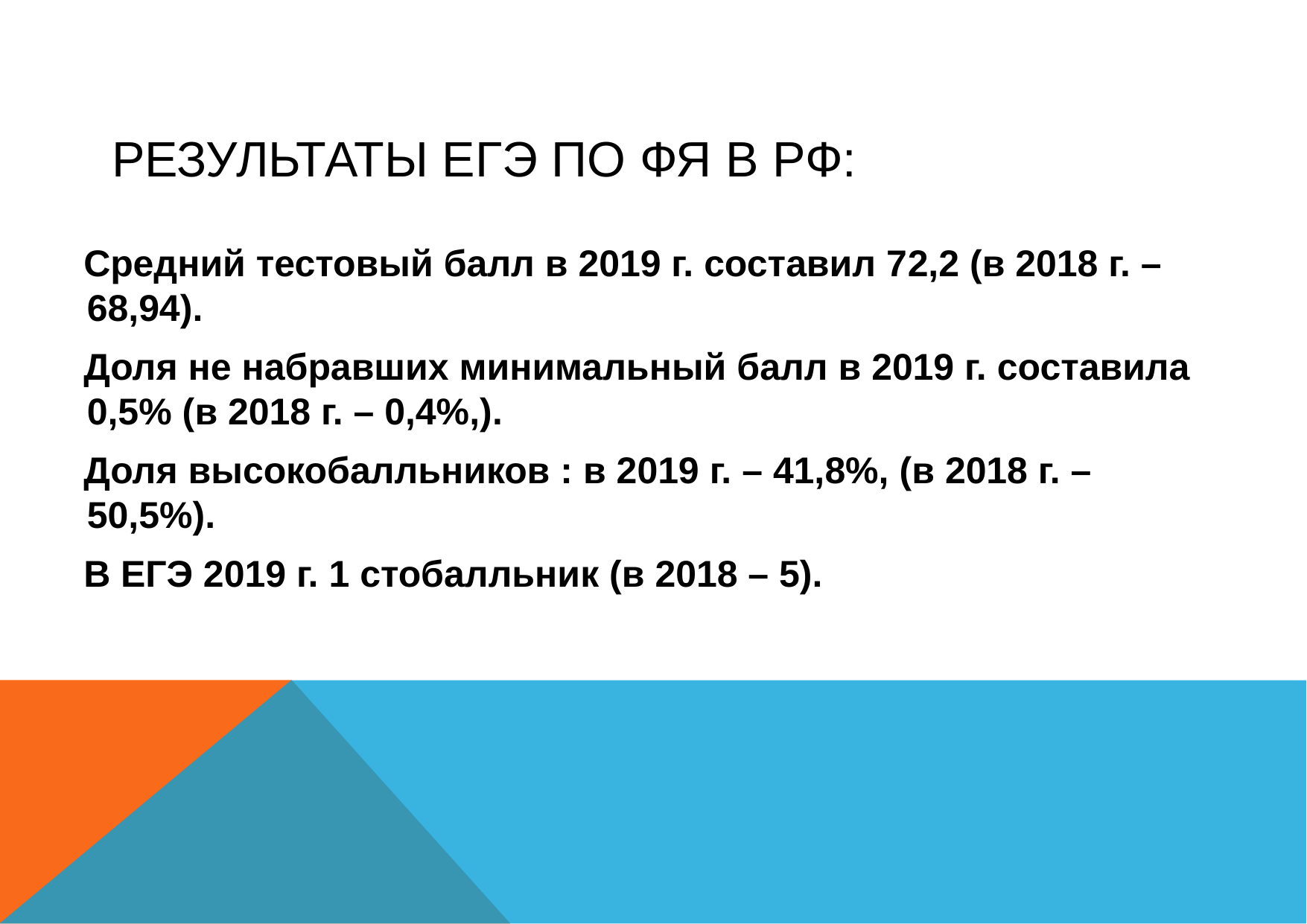

# Результаты ЕГЭ по ФЯ в РФ:
Средний тестовый балл в 2019 г. составил 72,2 (в 2018 г. – 68,94).
Доля не набравших минимальный балл в 2019 г. составила 0,5% (в 2018 г. – 0,4%,).
Доля высокобалльников : в 2019 г. – 41,8%, (в 2018 г. – 50,5%).
В ЕГЭ 2019 г. 1 стобалльник (в 2018 – 5).